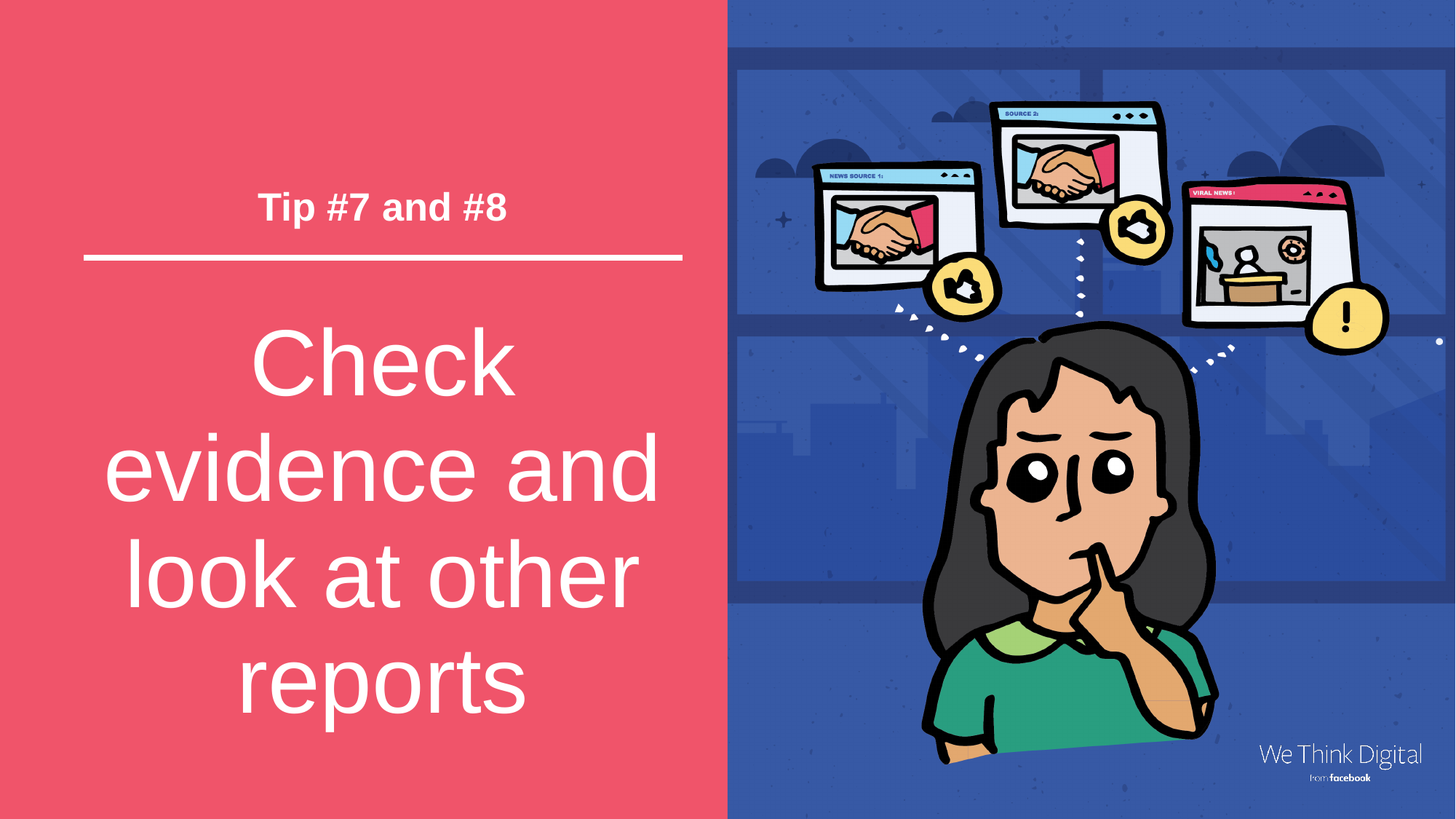

Tip #7 and #8

Check evidence and look at other reports